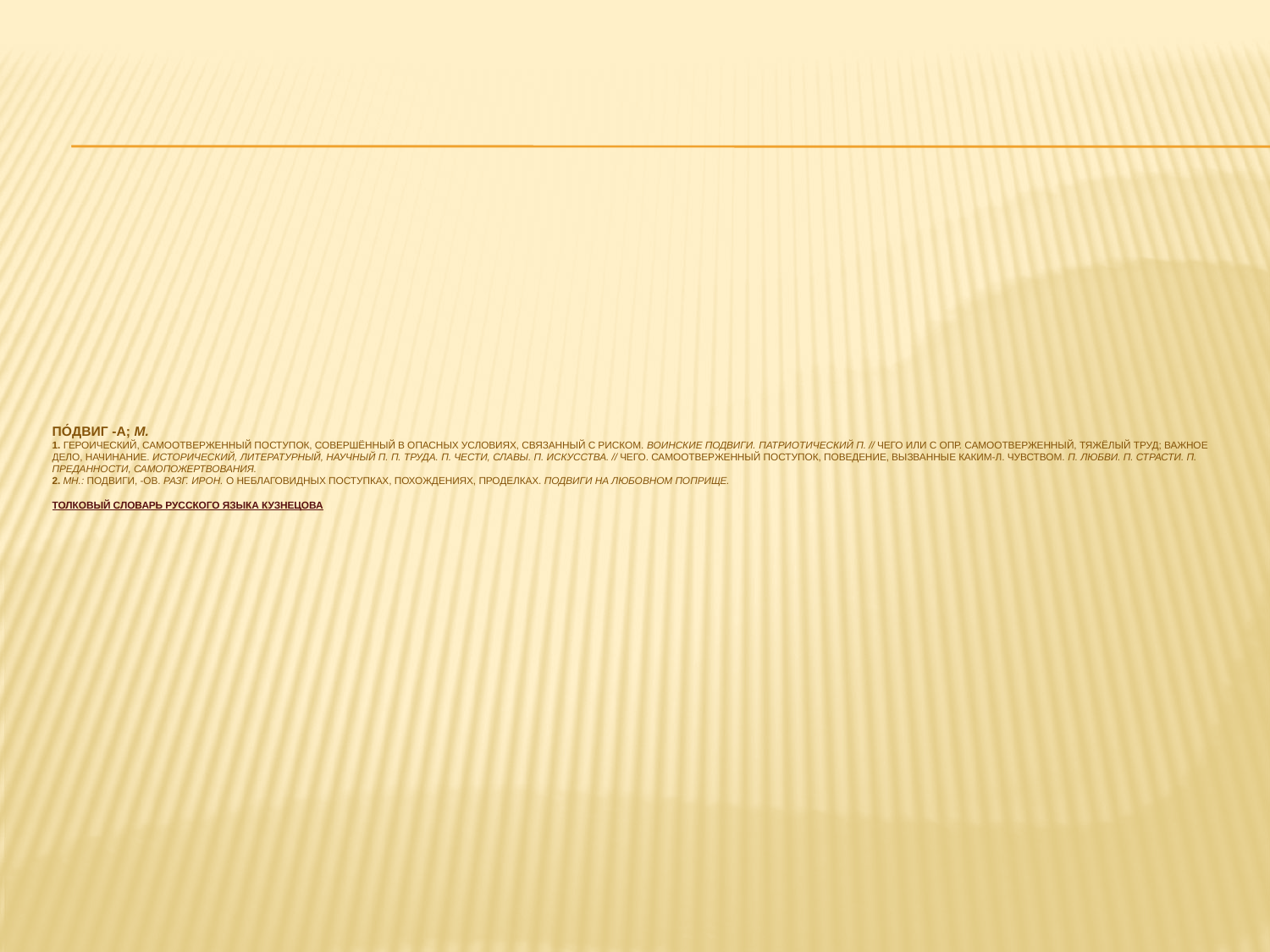

# ПО́ДВИГ -а; м. 1. Героический, самоотверженный поступок, совершённый в опасных условиях, связанный с риском. Воинские подвиги. Патриотический п. // чего или с опр. Самоотверженный, тяжёлый труд; важное дело, начинание. Исторический, литературный, научный п. П. труда. П. чести, славы. П. искусства. // чего. Самоотверженный поступок, поведение, вызванные каким-л. чувством. П. любви. П. страсти. П. преданности, самопожертвования. 2. мн.: подвиги, -ов. Разг. Ирон. О неблаговидных поступках, похождениях, проделках. Подвиги на любовном поприще.   Толковый словарь русского языка Кузнецова